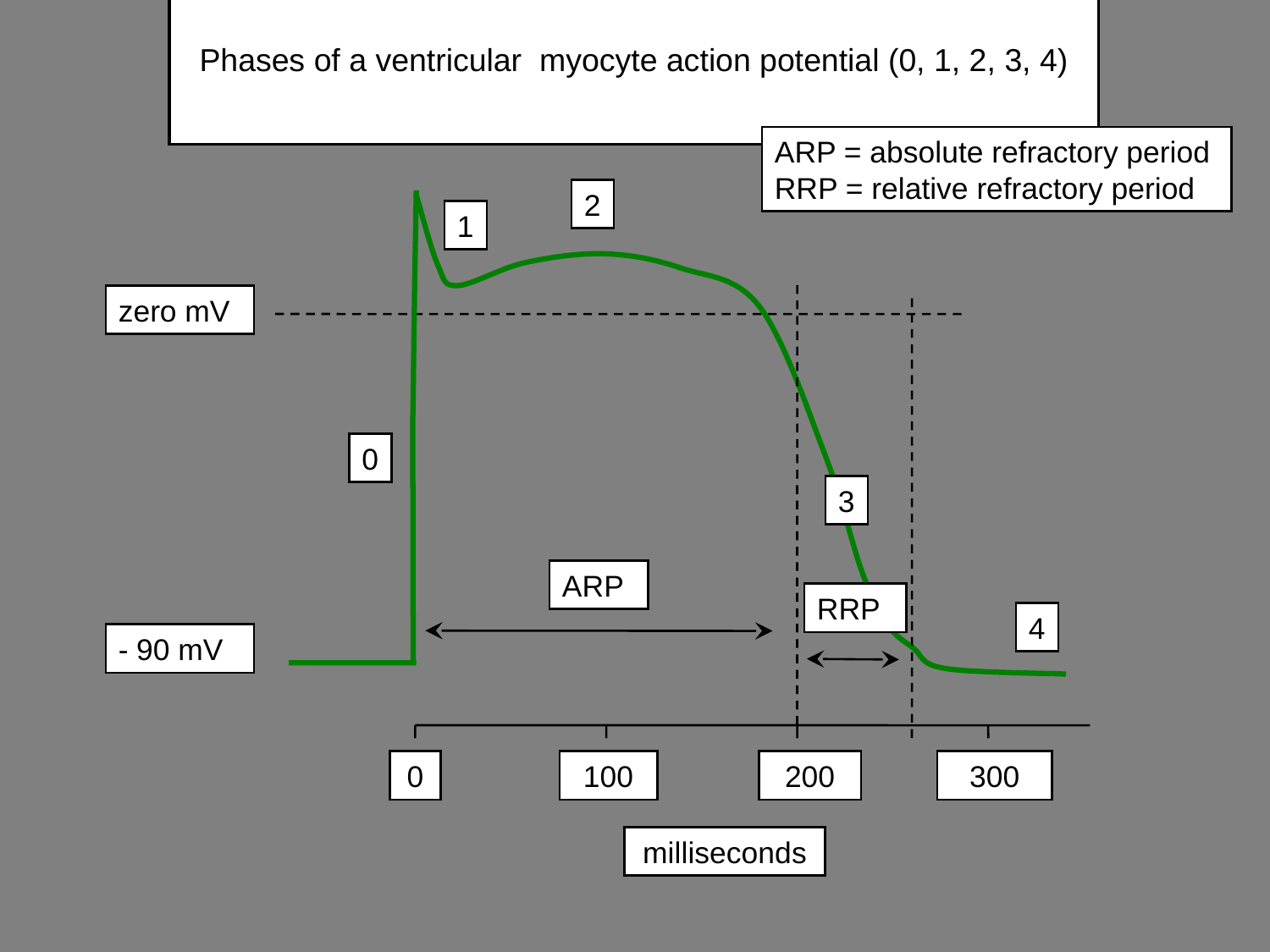

# Phases of a ventricular  myocyte action potential (0, 1, 2, 3, 4)
ARP = absolute refractory period
RRP = relative refractory period
2

1
zero mV

0
3

ARP
RRP
4
- 90 mV

0
100
200
300
milliseconds